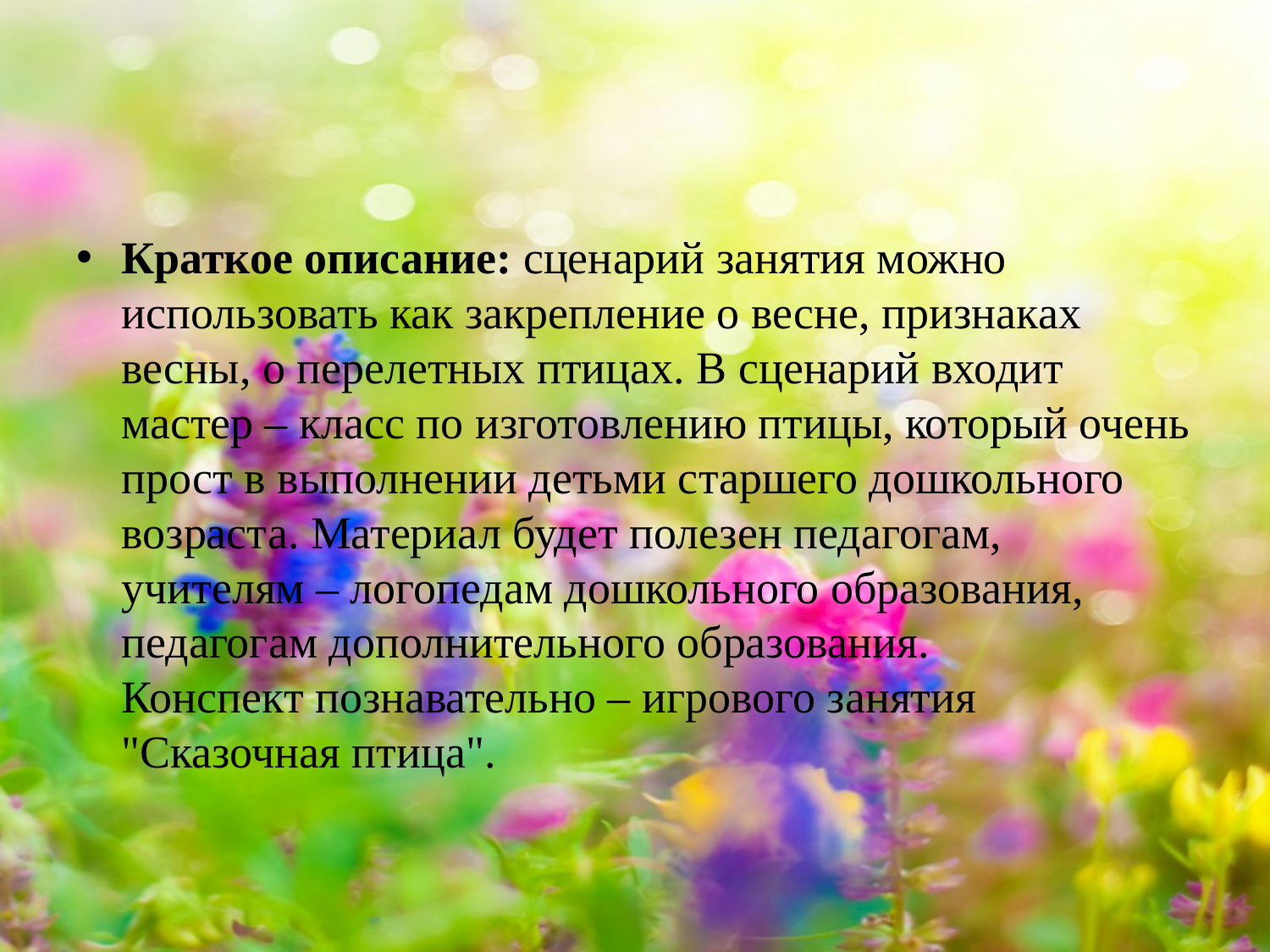

#
Краткое описание: сценарий занятия можно использовать как закрепление о весне, признаках весны, о перелетных птицах. В сценарий входит мастер – класс по изготовлению птицы, который очень прост в выполнении детьми старшего дошкольного возраста. Материал будет полезен педагогам, учителям – логопедам дошкольного образования, педагогам дополнительного образования. 
Конспект познавательно – игрового занятия "Сказочная птица".